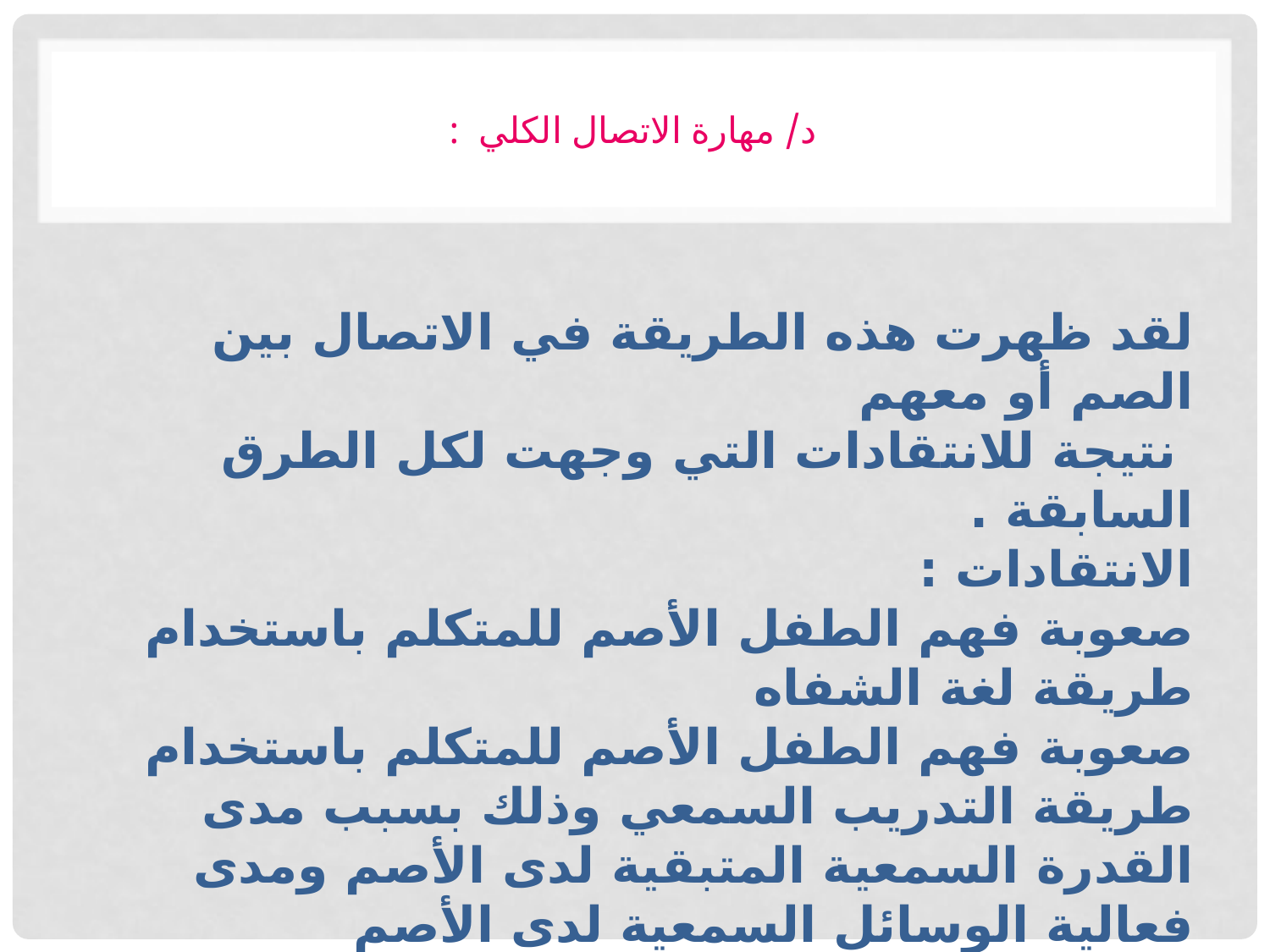

# د/ مهارة الاتصال الكلي  :

لقد ظهرت هذه الطريقة في الاتصال بين الصم أو معهم
 نتيجة للانتقادات التي وجهت لكل الطرق السابقة .
الانتقادات :
صعوبة فهم الطفل الأصم للمتكلم باستخدام طريقة لغة الشفاه
صعوبة فهم الطفل الأصم للمتكلم باستخدام طريقة التدريب السمعي وذلك بسبب مدى القدرة السمعية المتبقية لدى الأصم ومدى فعالية الوسائل السمعية لدى الأصم
صعوبة نشر لغة الإشارة أو أبجدية الأصابع بين كل الناس
هذه الطريقة تجمع بين كل الطرق في الوقت نفسه